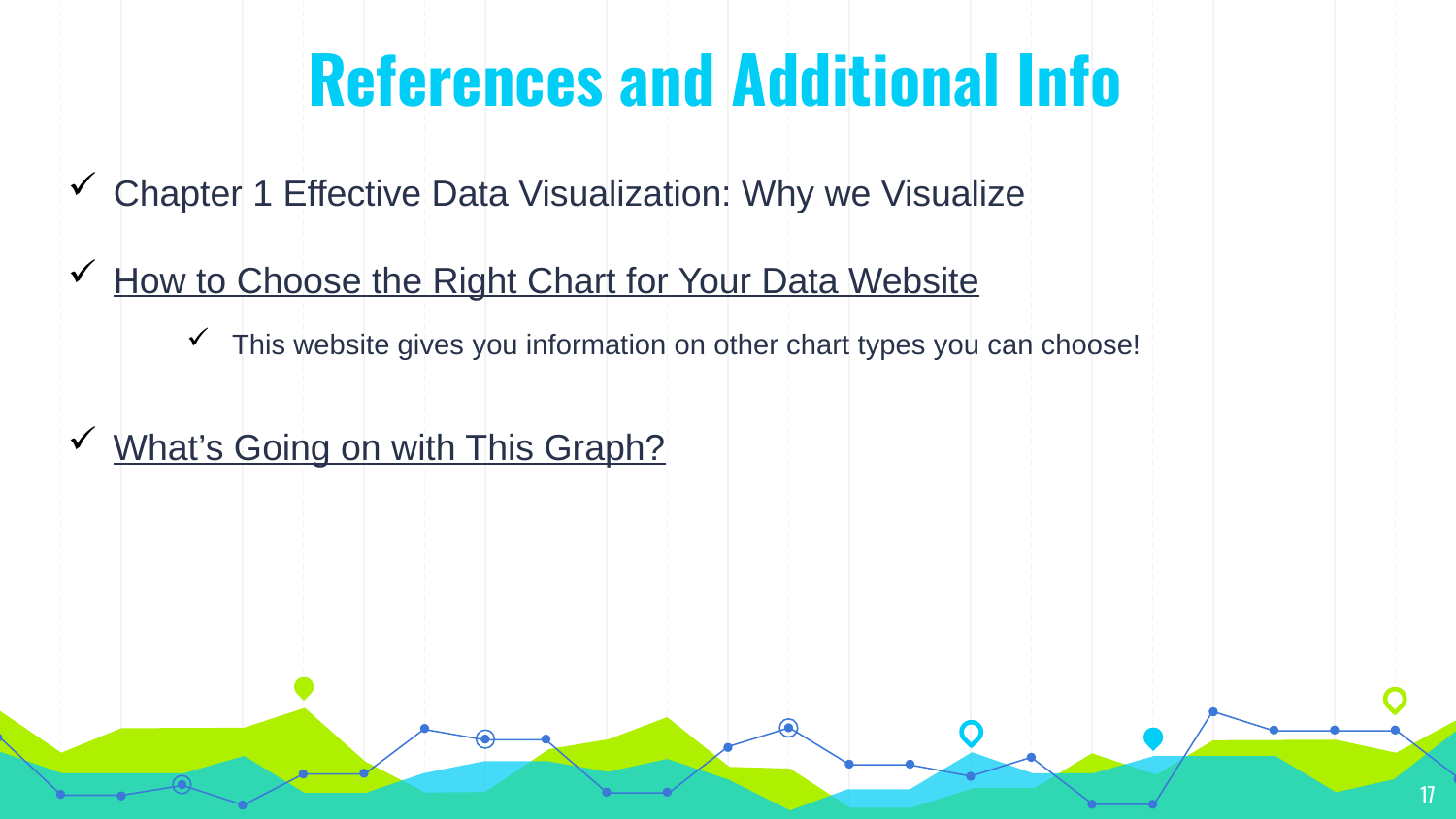

# References and Additional Info
Chapter 1 Effective Data Visualization: Why we Visualize

How to Choose the Right Chart for Your Data Website

This website gives you information on other chart types you can choose!
What’s Going on with This Graph?
17